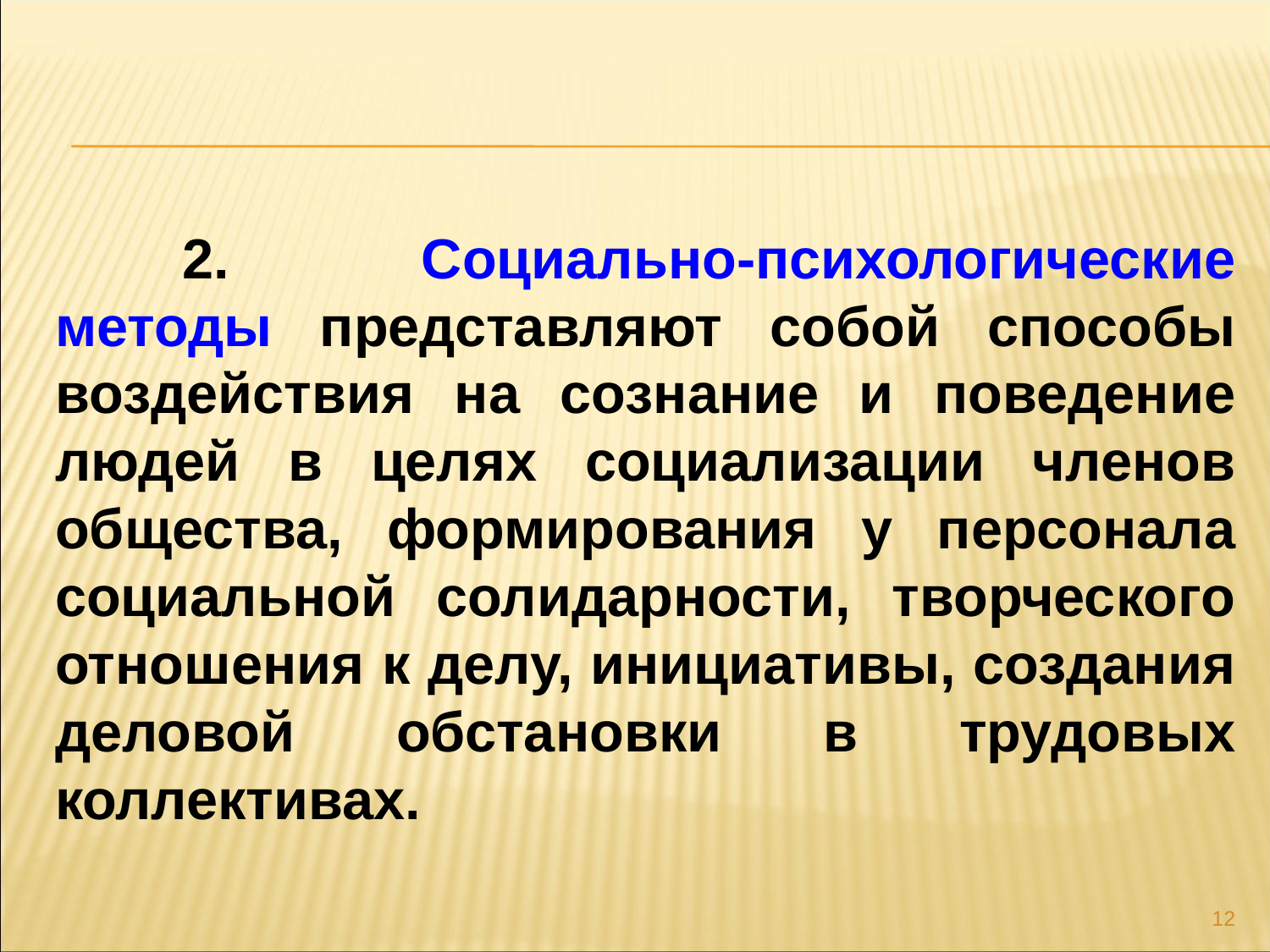

2. Социально-психологические методы представляют собой способы воздействия на сознание и поведение людей в целях социализации членов общества, формирования у персонала социальной солидарности, творческого отношения к делу, инициативы, создания деловой обстановки в трудовых коллективах.
12